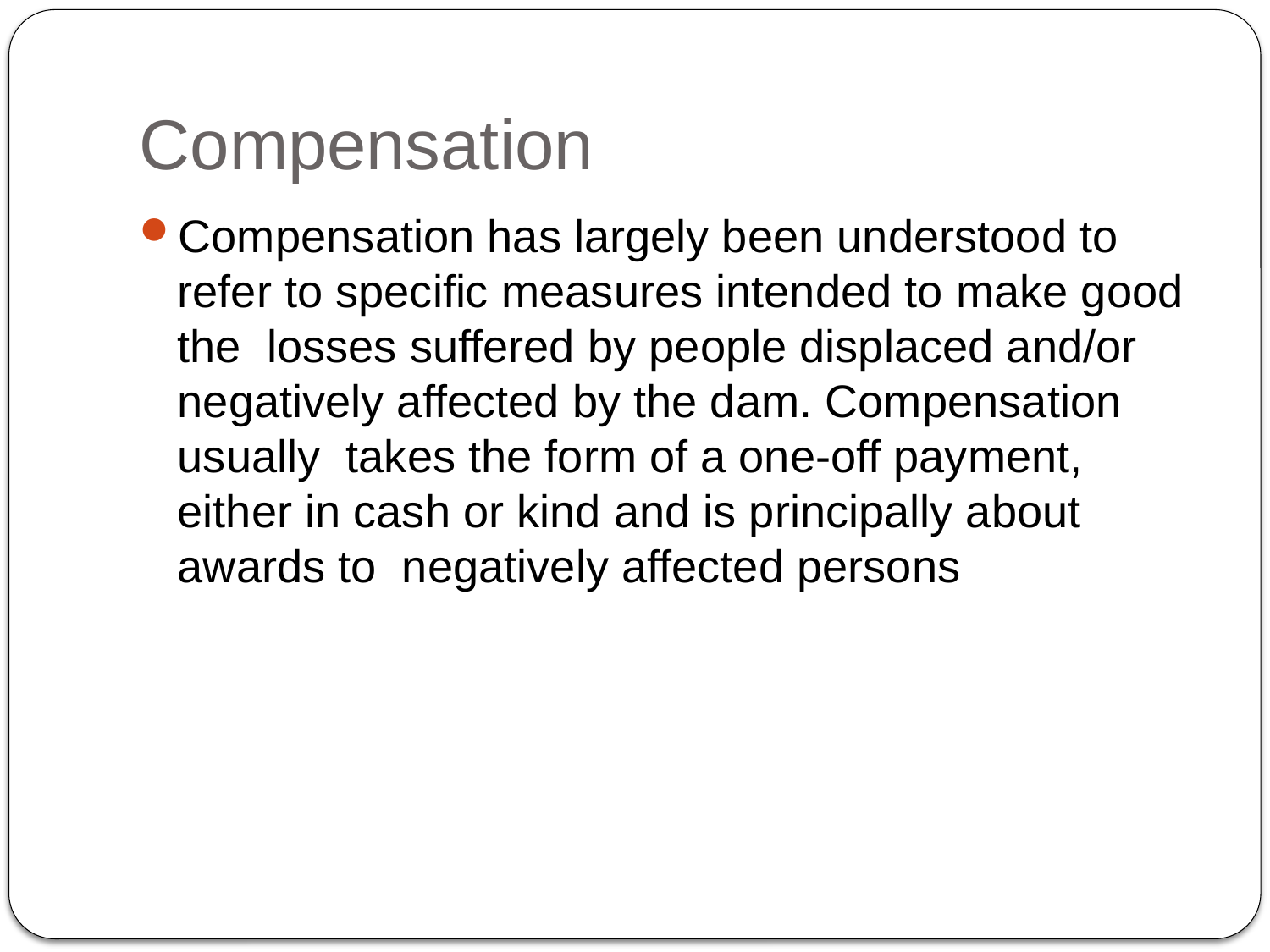

# Compensation
Compensation has largely been understood to refer to specific measures intended to make good the  losses suffered by people displaced and/or negatively affected by the dam. Compensation usually  takes the form of a one-off payment, either in cash or kind and is principally about awards to  negatively affected persons